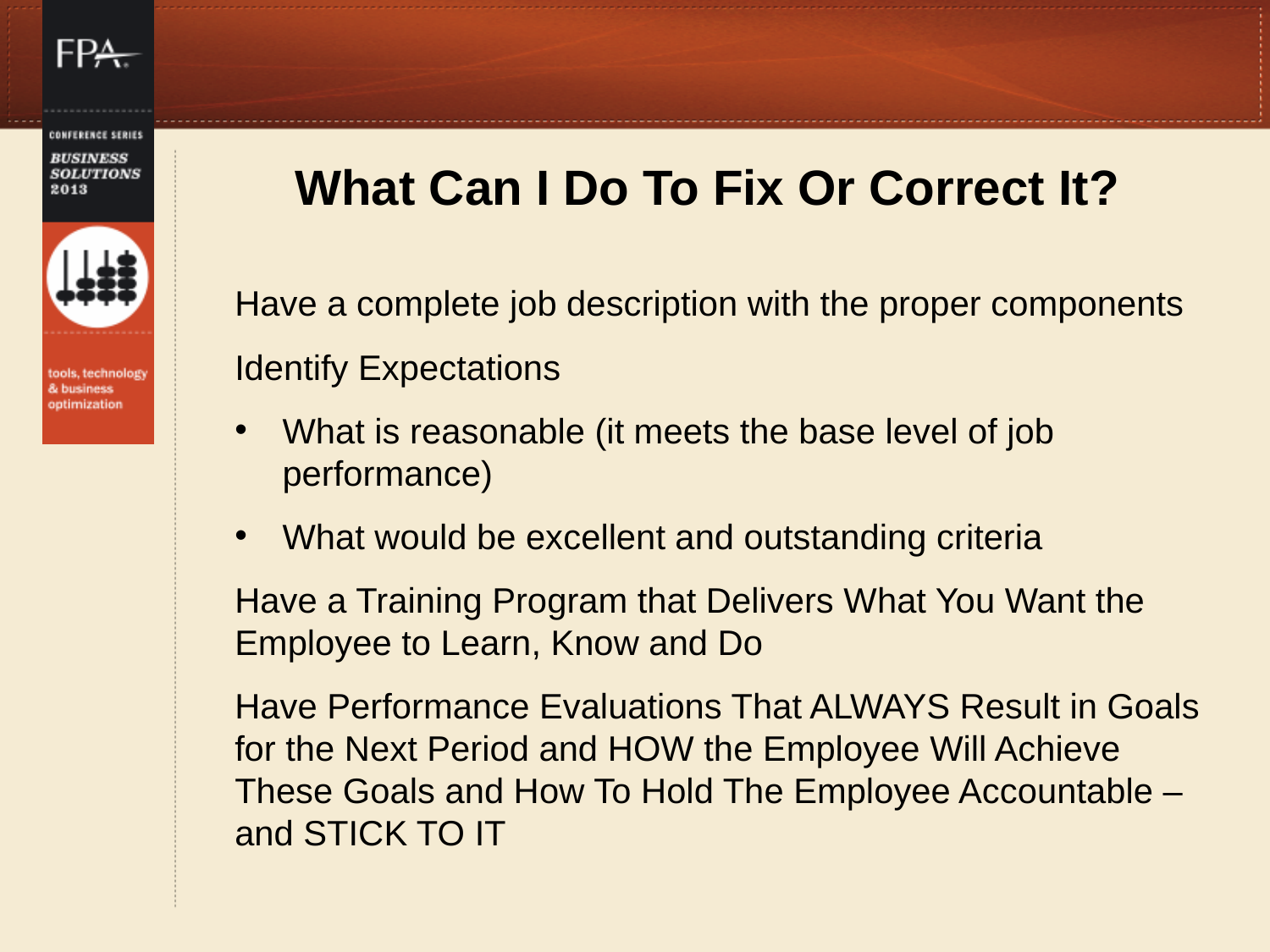

# What Can I Do To Fix Or Correct It?
Have a complete job description with the proper components
Identify Expectations
What is reasonable (it meets the base level of job performance)
What would be excellent and outstanding criteria
Have a Training Program that Delivers What You Want the Employee to Learn, Know and Do
Have Performance Evaluations That ALWAYS Result in Goals for the Next Period and HOW the Employee Will Achieve These Goals and How To Hold The Employee Accountable – and STICK TO IT